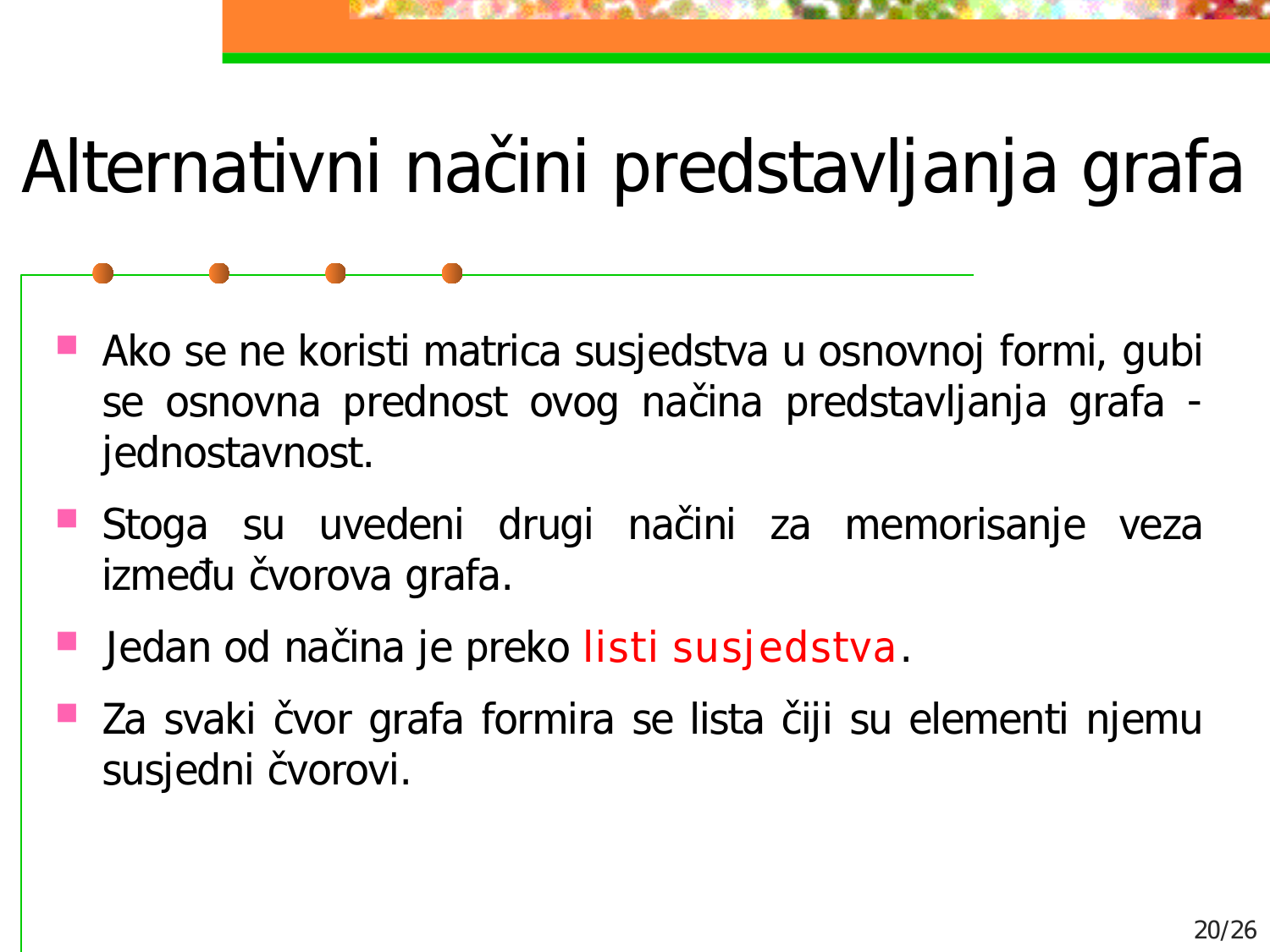

# Alternativni načini predstavljanja grafa
Ako se ne koristi matrica susjedstva u osnovnoj formi, gubi se osnovna prednost ovog načina predstavljanja grafa - jednostavnost.
Stoga su uvedeni drugi načini za memorisanje veza između čvorova grafa.
Jedan od načina je preko listi susjedstva.
Za svaki čvor grafa formira se lista čiji su elementi njemu susjedni čvorovi.
20/26